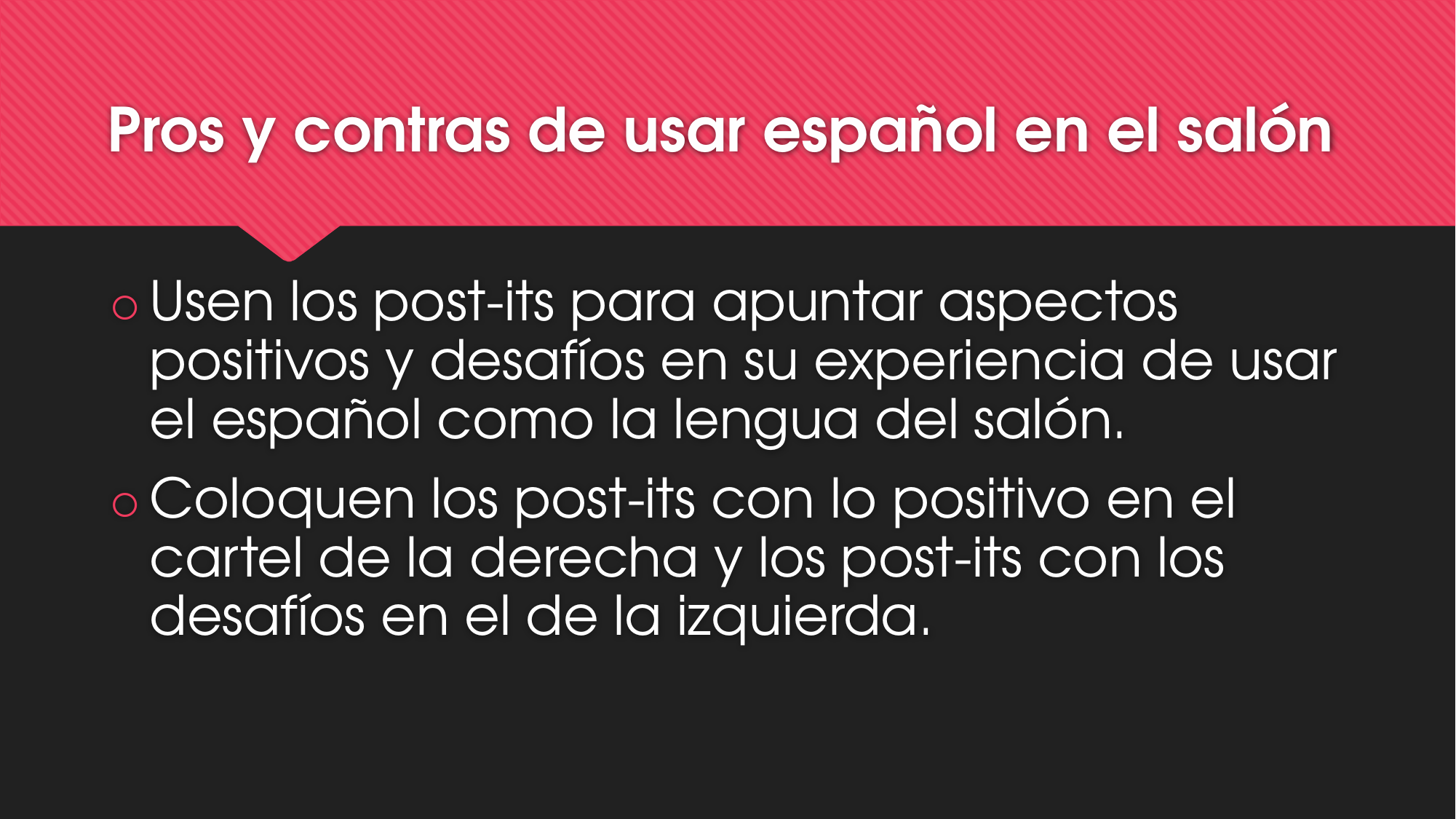

# Pros y contras de usar español en el salón
Usen los post-its para apuntar aspectos positivos y desafíos en su experiencia de usar el español como la lengua del salón.
Coloquen los post-its con lo positivo en el cartel de la derecha y los post-its con los desafíos en el de la izquierda.